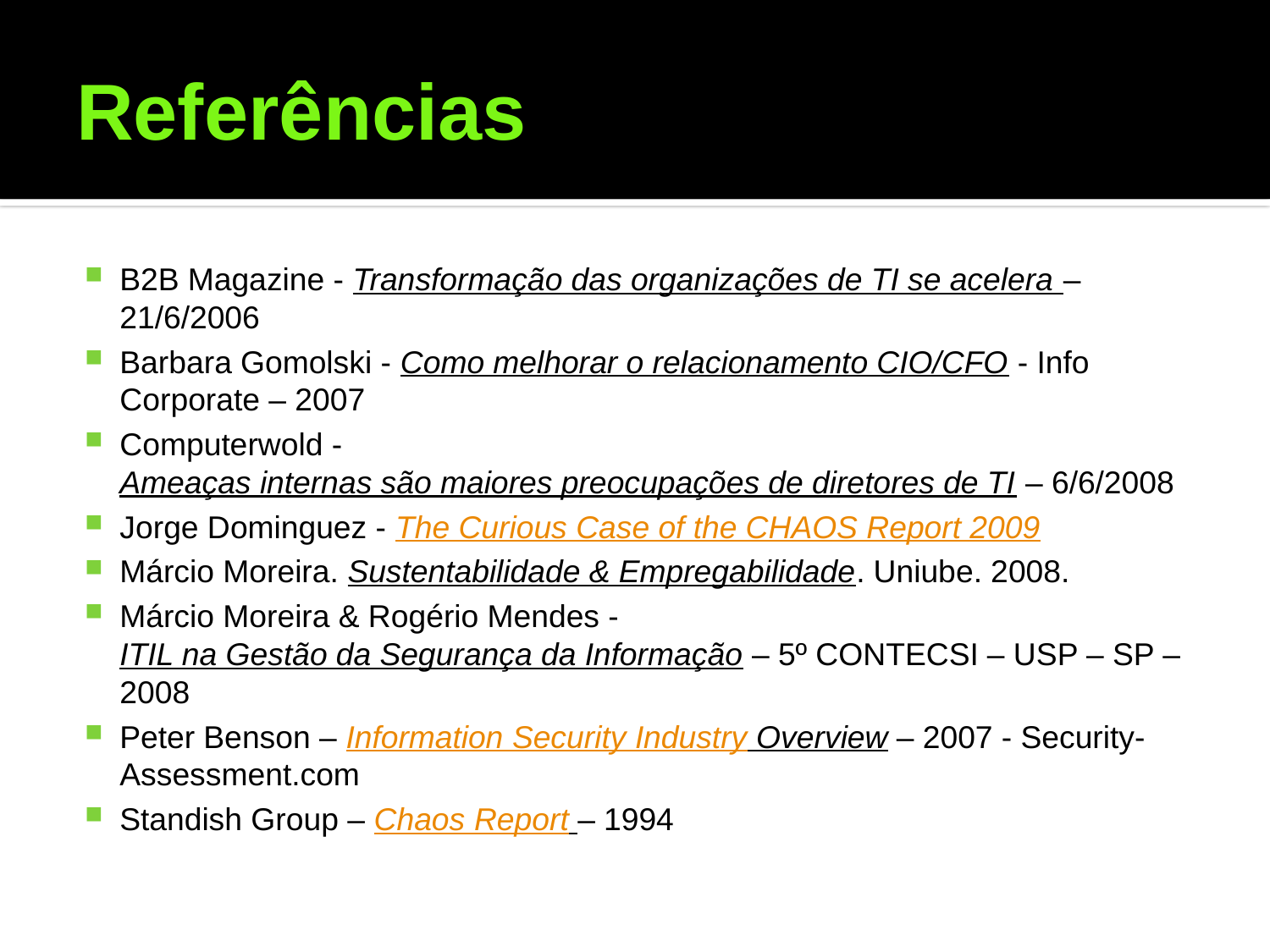

# Referências
B2B Magazine - Transformação das organizações de TI se acelera – 21/6/2006
Barbara Gomolski - Como melhorar o relacionamento CIO/CFO - Info Corporate – 2007
Computerwold - Ameaças internas são maiores preocupações de diretores de TI – 6/6/2008
Jorge Dominguez - The Curious Case of the CHAOS Report 2009
Márcio Moreira. Sustentabilidade & Empregabilidade. Uniube. 2008.
Márcio Moreira & Rogério Mendes - ITIL na Gestão da Segurança da Informação – 5º CONTECSI – USP – SP – 2008
Peter Benson – Information Security Industry Overview – 2007 - Security-Assessment.com
Standish Group – Chaos Report – 1994